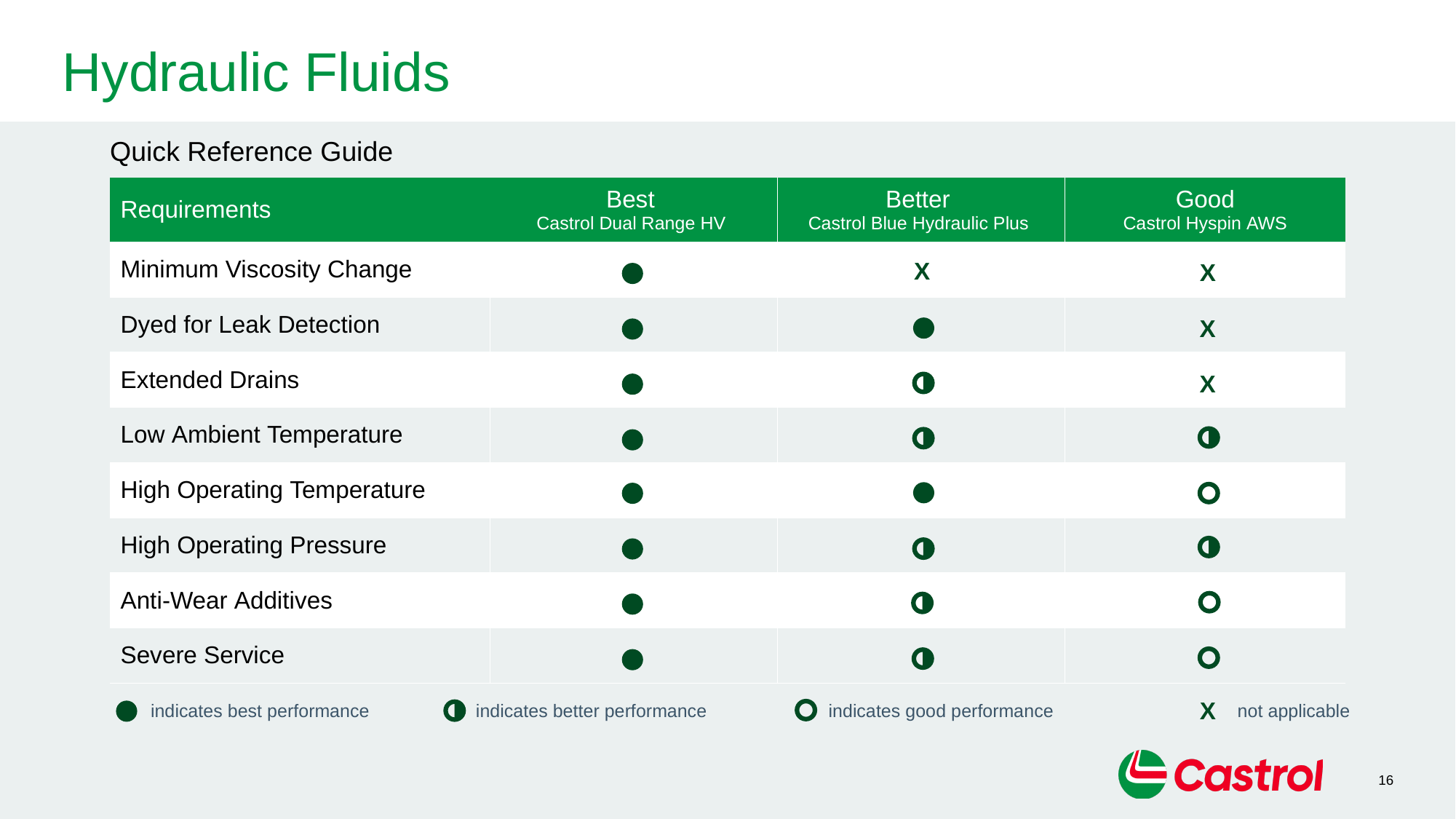

Hydraulic Fluids

Quick Reference Guide
| Requirements | Best  Castrol Dual Range HV | Better  Castrol Blue Hydraulic Plus | Good Castrol Hyspin AWS |
| --- | --- | --- | --- |
| Minimum Viscosity Change |  |  |  |
| Dyed for Leak Detection |  |  |  |
| Extended Drains |  |  |  |
| Low Ambient Temperature |  |  |  |
| High Operating Temperature |  |  |  |
| High Operating Pressure |  |  |  |
| Anti-Wear Additives |  |  |  |
| Severe Service |  |  |  |
X

X

X

X

        indicates best performance                     indicates better performance                        indicates good performance                                      not applicable

X

16